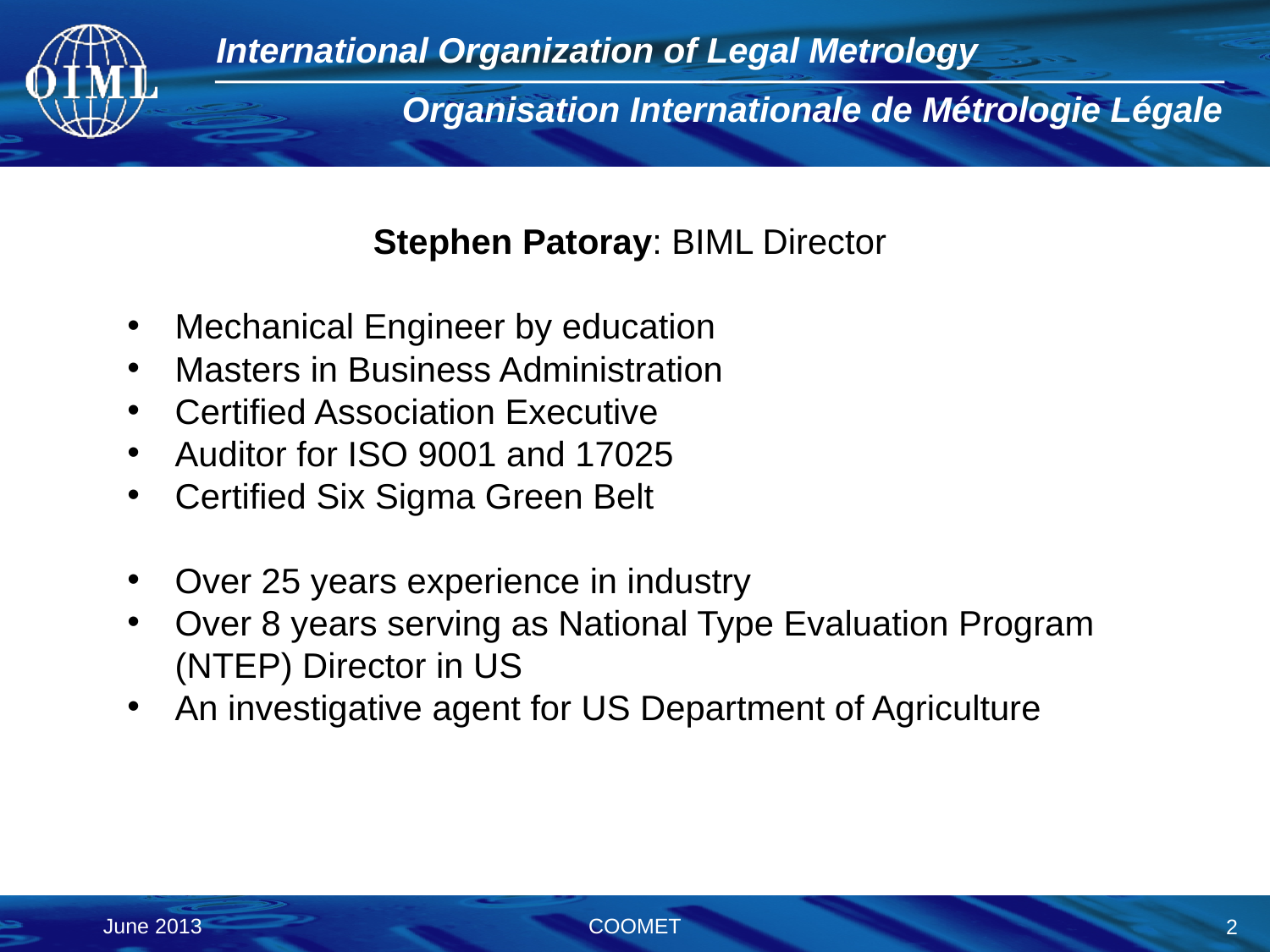

Stephen Patoray: BIML Director

Mechanical Engineer by education
Masters in Business Administration
Certified Association Executive
Auditor for ISO 9001 and 17025
Certified Six Sigma Green Belt

Over 25 years experience in industry
Over 8 years serving as National Type Evaluation Program  (NTEP) Director in US
An investigative agent for US Department of Agriculture
COOMET
 June 2013
2